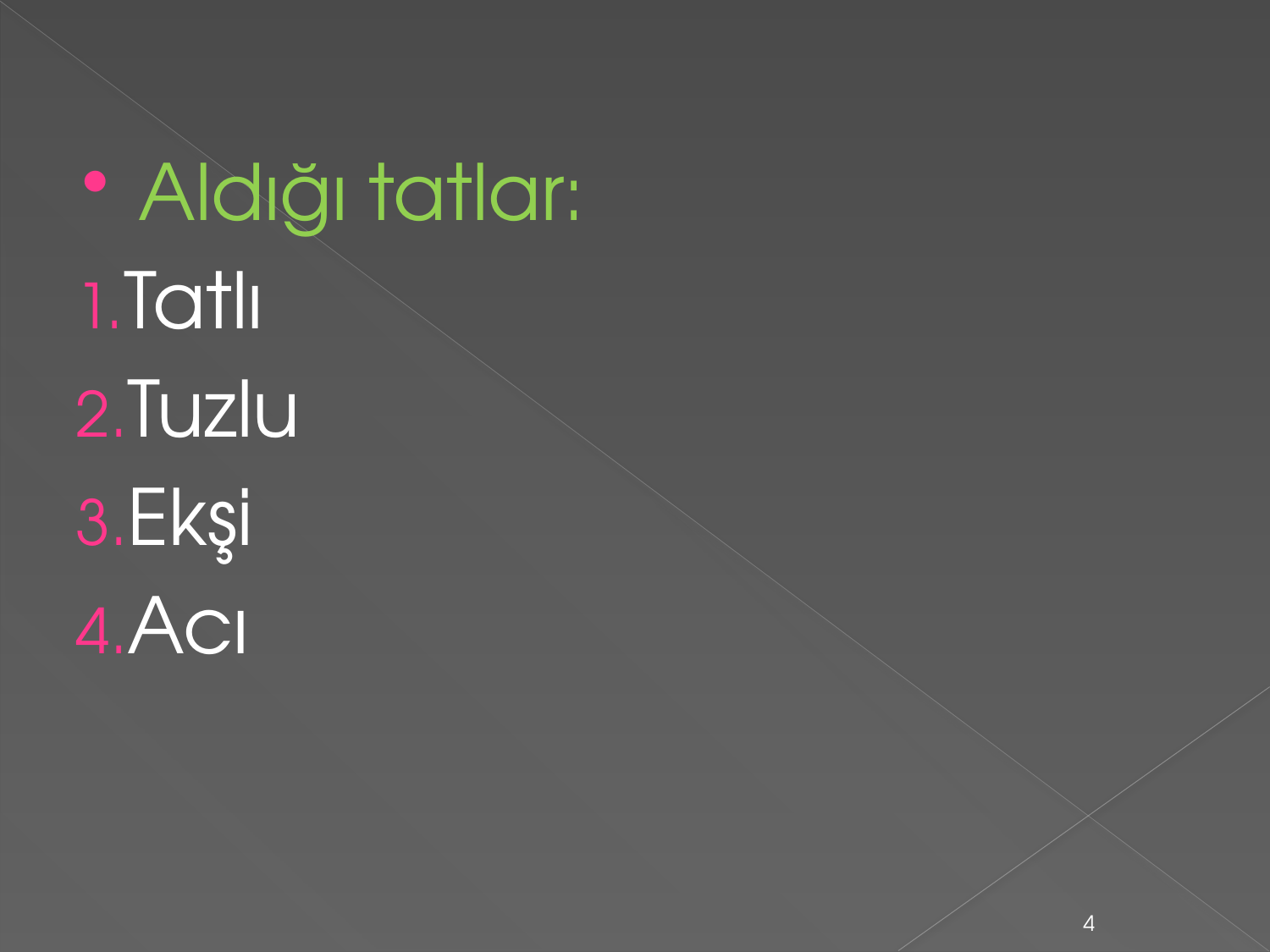

Aldığı tatlar:
Tatlı
Tuzlu
Ekşi
Acı

4